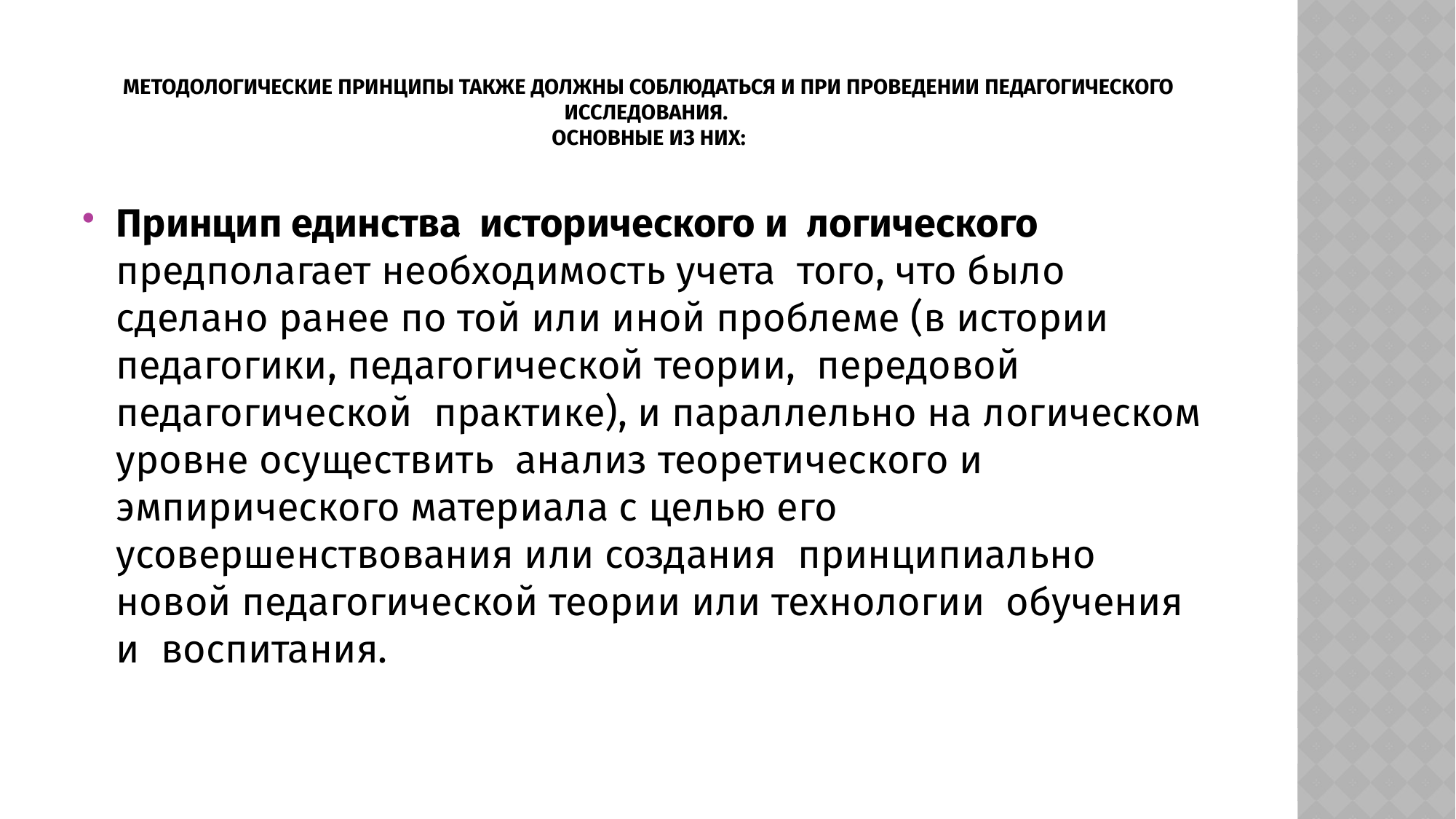

# Методологические принципы также должны соблюдаться и при проведении педагогического исследования. Основные из них:
Принцип единства  исторического и  логического предполагает необходимость учета  того, что было сделано ранее по той или иной проблеме (в истории педагогики, педагогической теории,  передовой педагогической  практике), и параллельно на логическом уровне осуществить  анализ теоретического и эмпирического материала с целью его усовершенствования или создания  принципиально новой педагогической теории или технологии  обучения  и  воспитания.